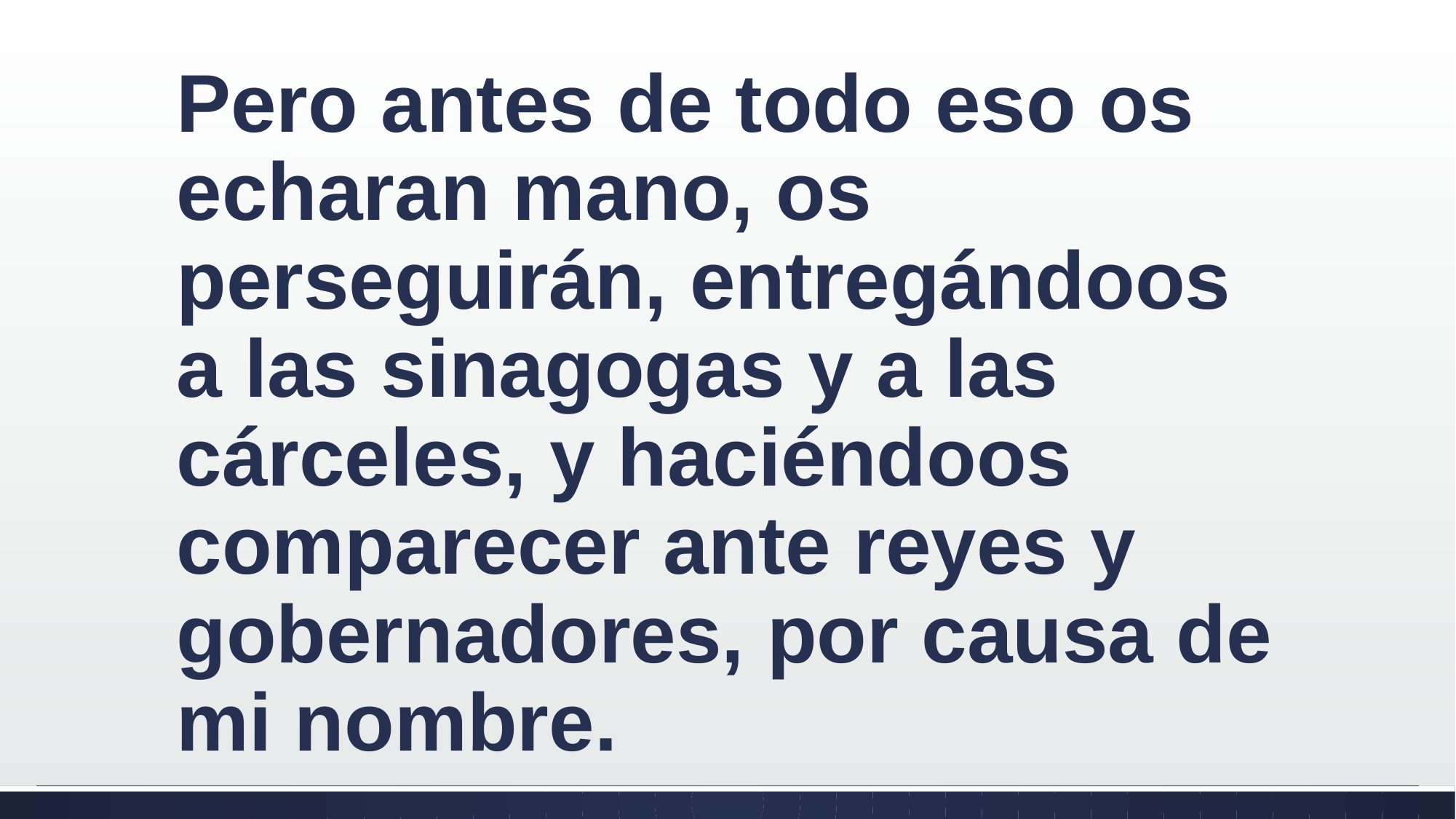

#
Pero antes de todo eso os echaran mano, os perseguirán, entregándoos a las sinagogas y a las cárceles, y haciéndoos comparecer ante reyes y gobernadores, por causa de mi nombre.